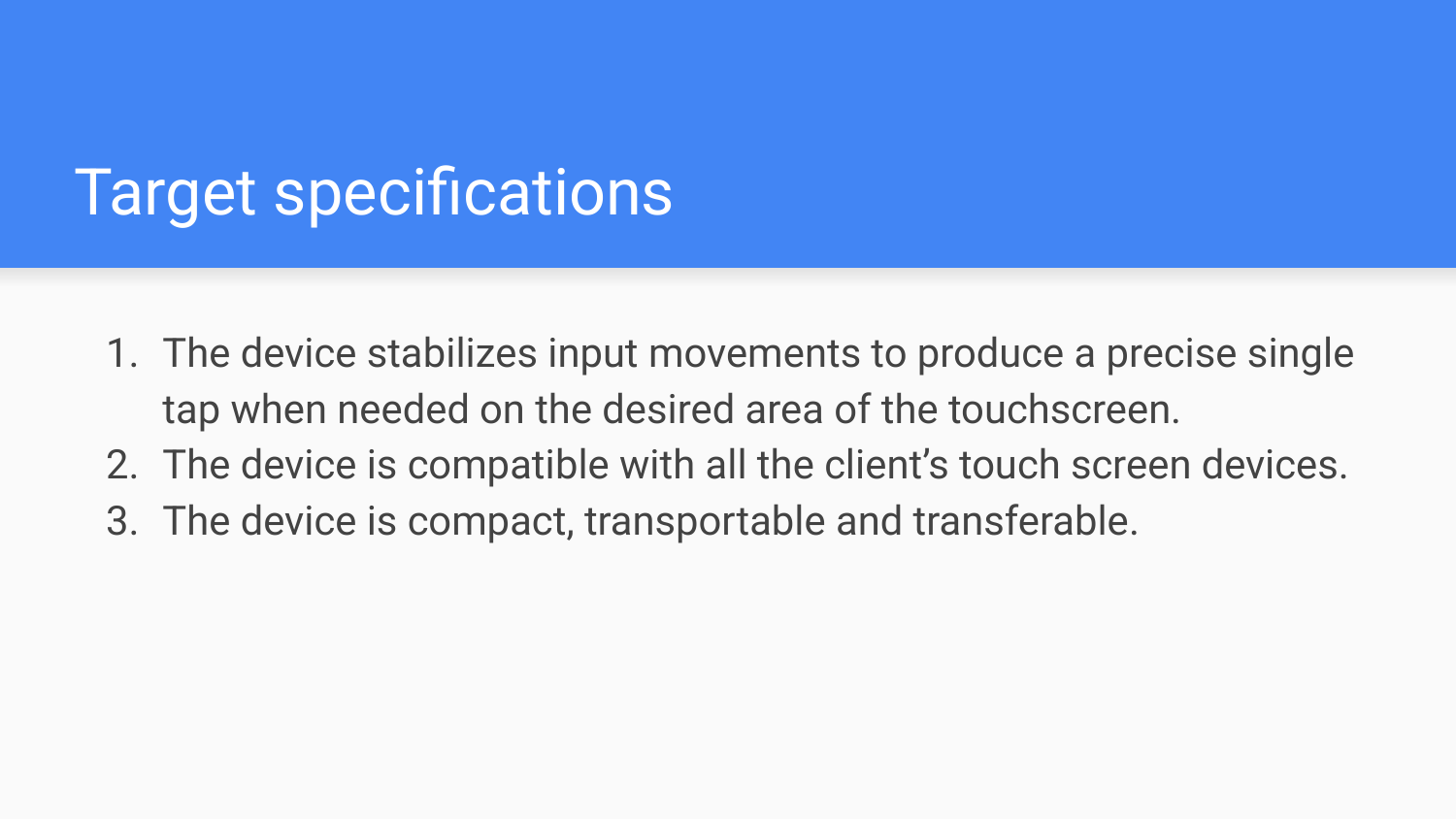

# Target specifications
The device stabilizes input movements to produce a precise single tap when needed on the desired area of the touchscreen.
The device is compatible with all the client’s touch screen devices.
The device is compact, transportable and transferable.